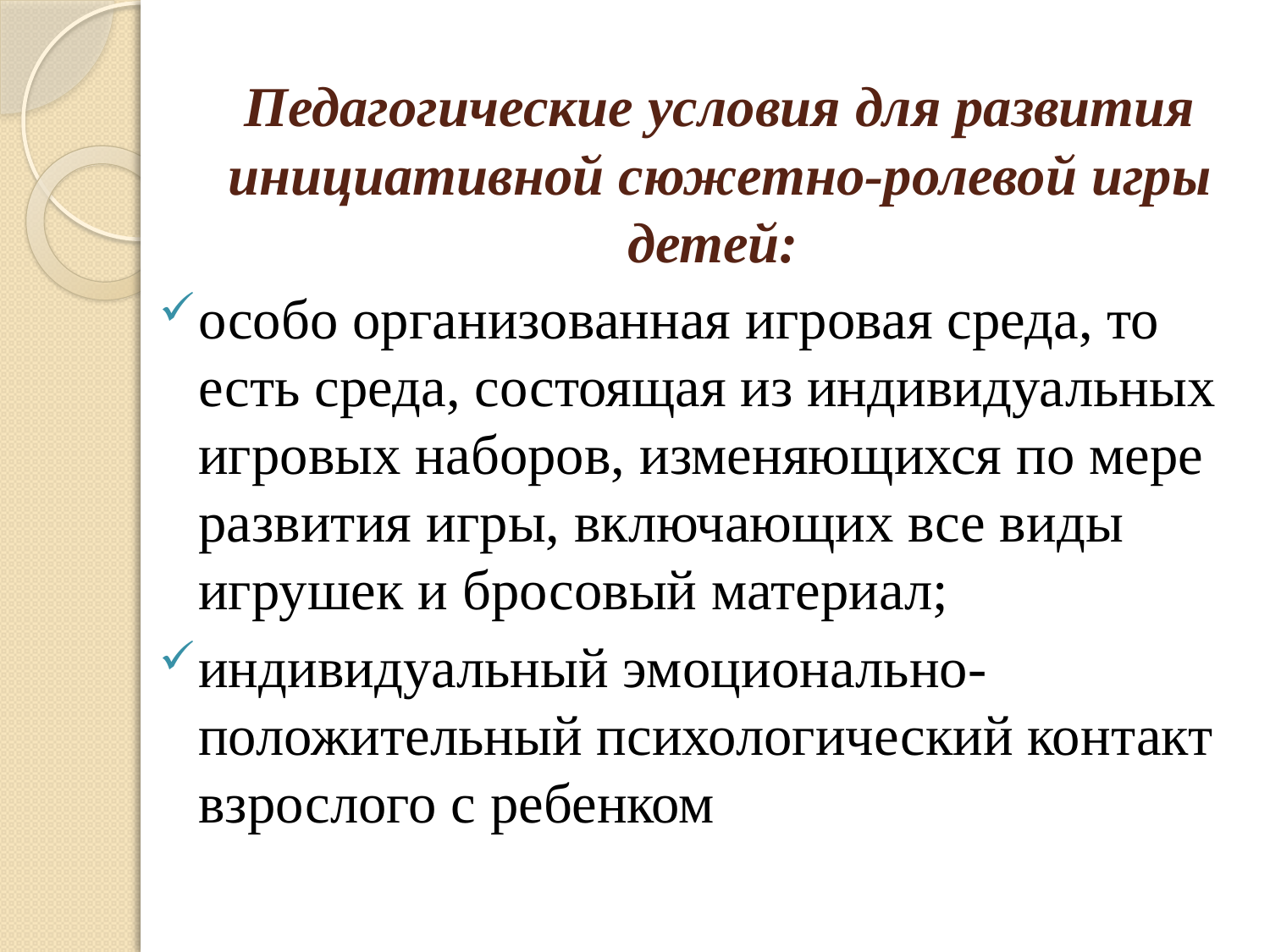

# Педагогические условия для развития инициативной сюжетно-ролевой игры детей:
особо организованная игровая среда, то есть среда, состоящая из индивидуальных игровых наборов, изменяющихся по мере развития игры, включающих все виды игрушек и бросовый материал;
индивидуальный эмоционально-положительный психологический контакт взрослого с ребенком